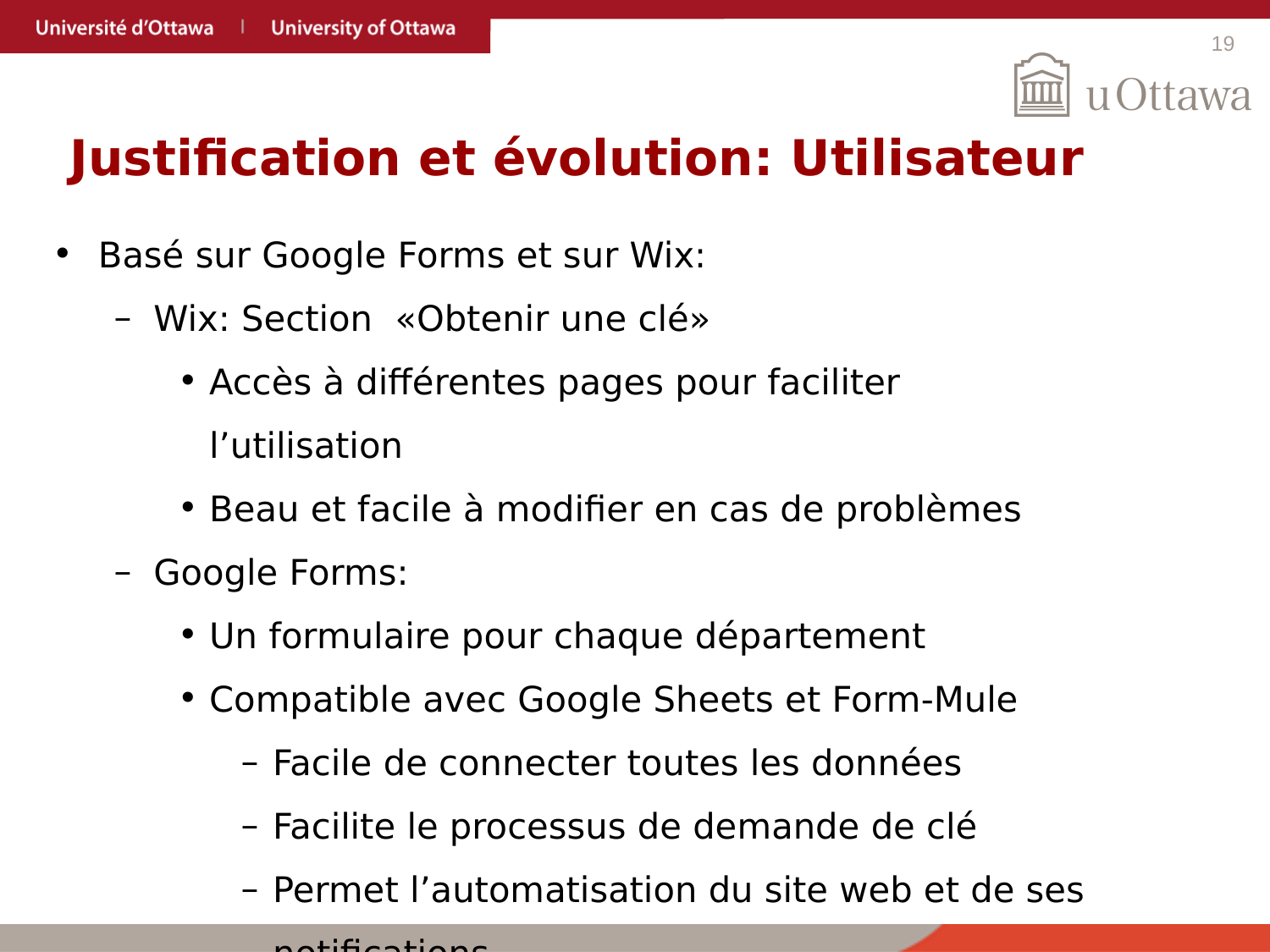

# Justification et évolution: Utilisateur
Basé sur Google Forms et sur Wix:
Wix: Section  «Obtenir une clé»
Accès à différentes pages pour faciliter l’utilisation
Beau et facile à modifier en cas de problèmes
Google Forms:
Un formulaire pour chaque département
Compatible avec Google Sheets et Form-Mule
Facile de connecter toutes les données
Facilite le processus de demande de clé
Permet l’automatisation du site web et de ses notifications.